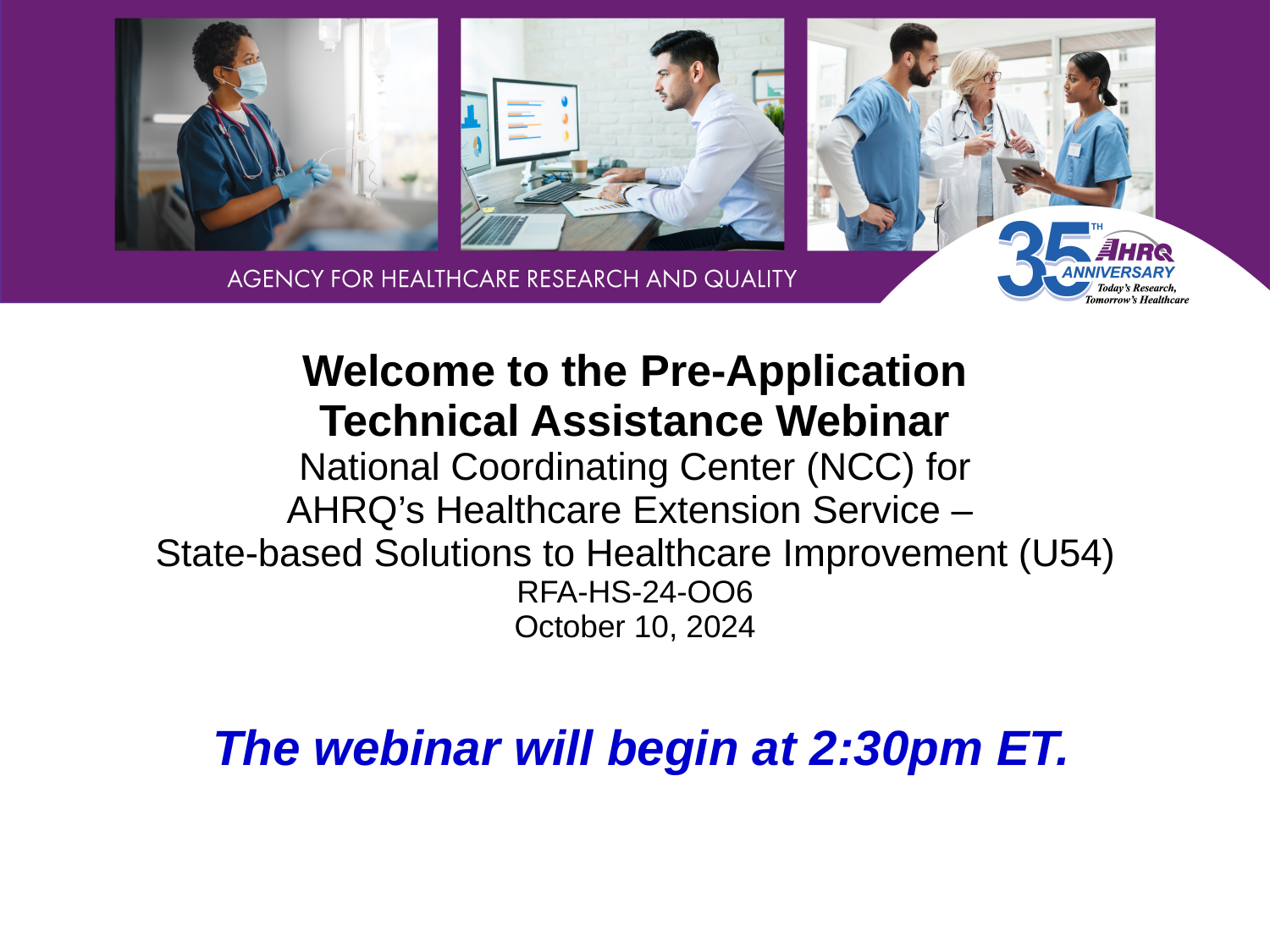

# Welcome to the Pre-Application Technical Assistance Webinar National Coordinating Center (NCC) for AHRQ’s Healthcare Extension Service – State-based Solutions to Healthcare Improvement (U54)​ RFA-HS-24-OO6 October 10, 2024
The webinar will begin at 2:30pm ET.